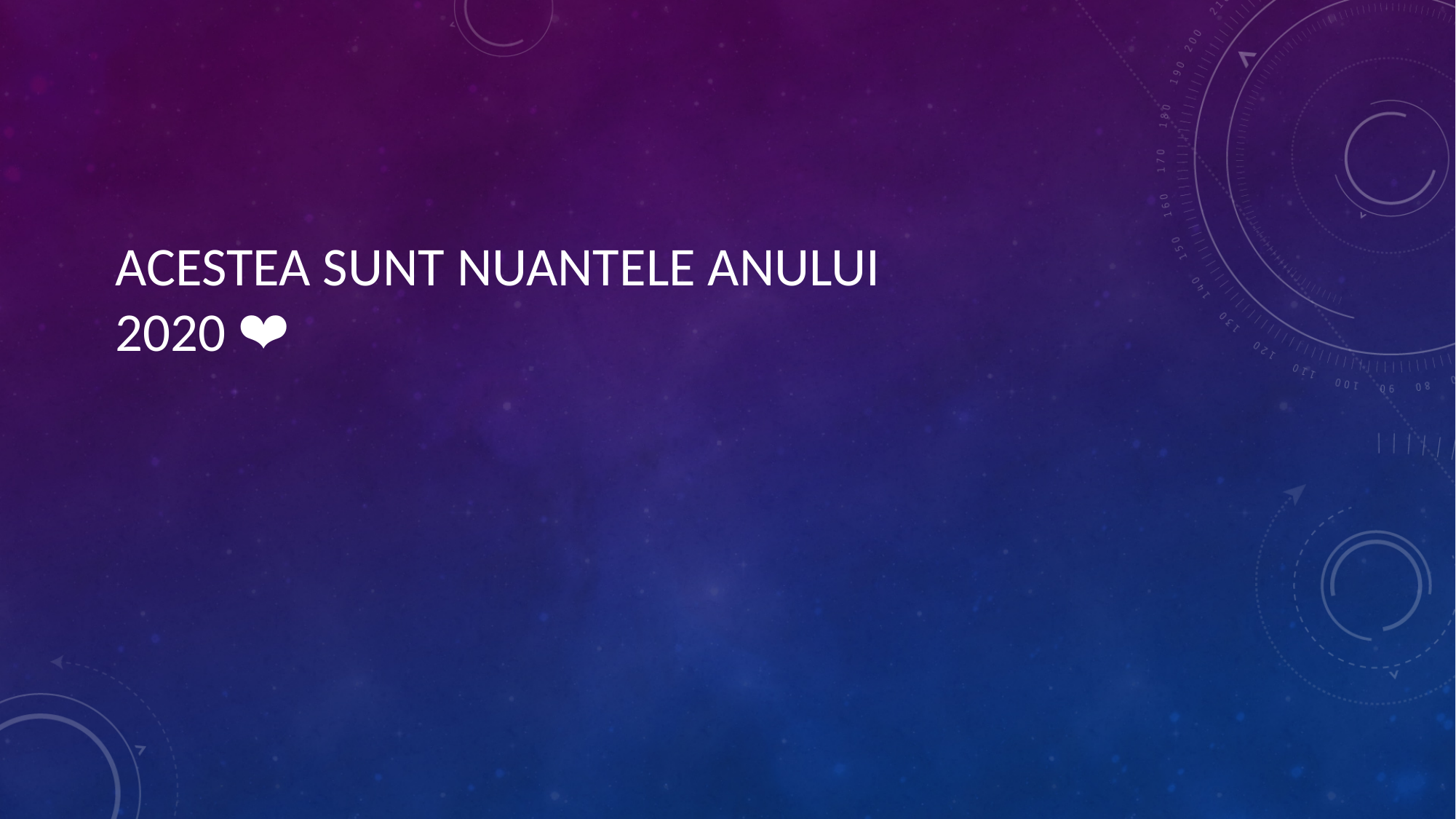

# Acestea sunt nuantele anului 2020 ❤️